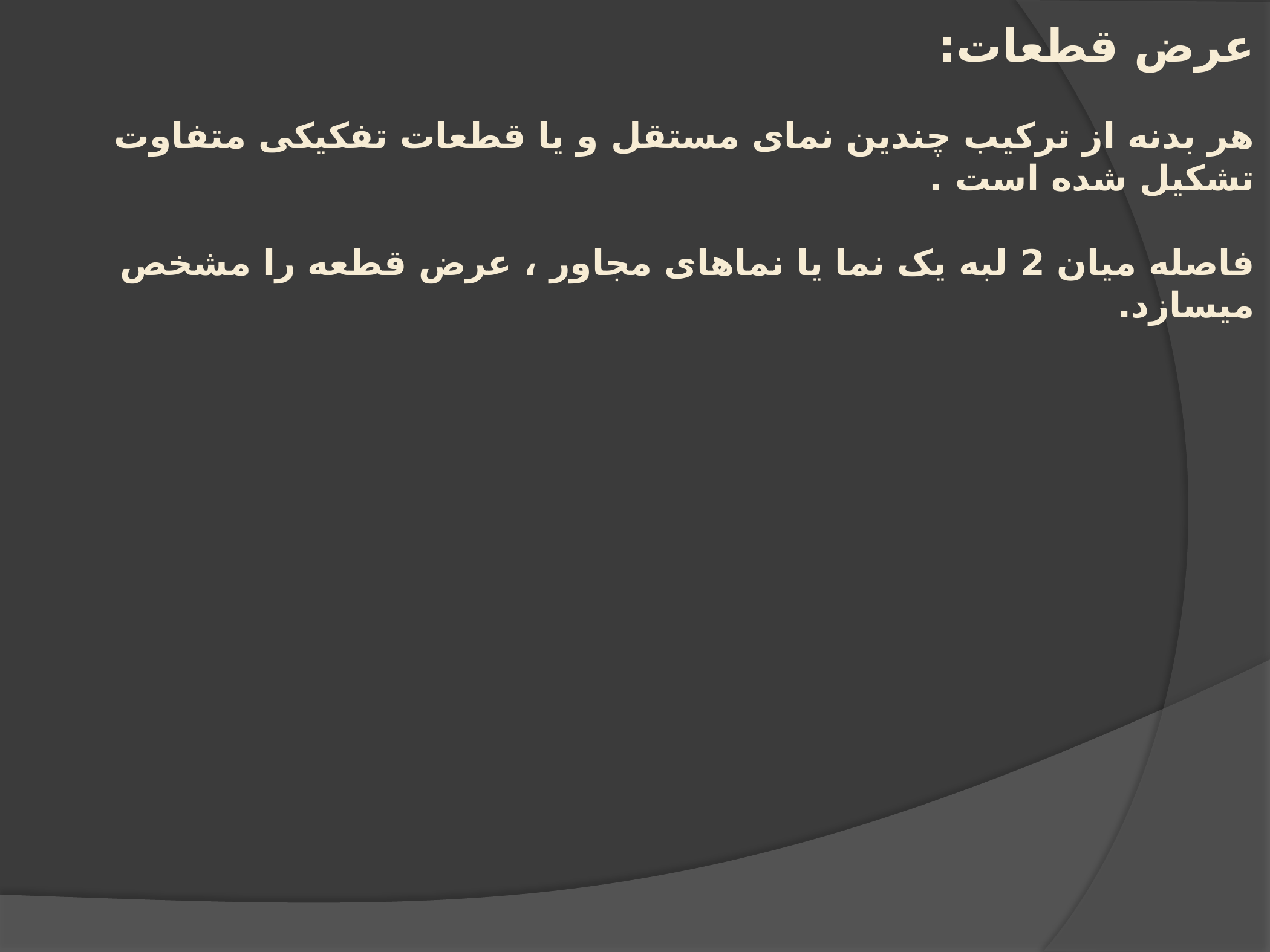

عرض قطعات:

هر بدنه از ترکیب چندین نمای مستقل و یا قطعات تفکیکی متفاوت تشکیل شده است .

فاصله میان 2 لبه یک نما یا نماهای مجاور ، عرض قطعه را مشخص میسازد.